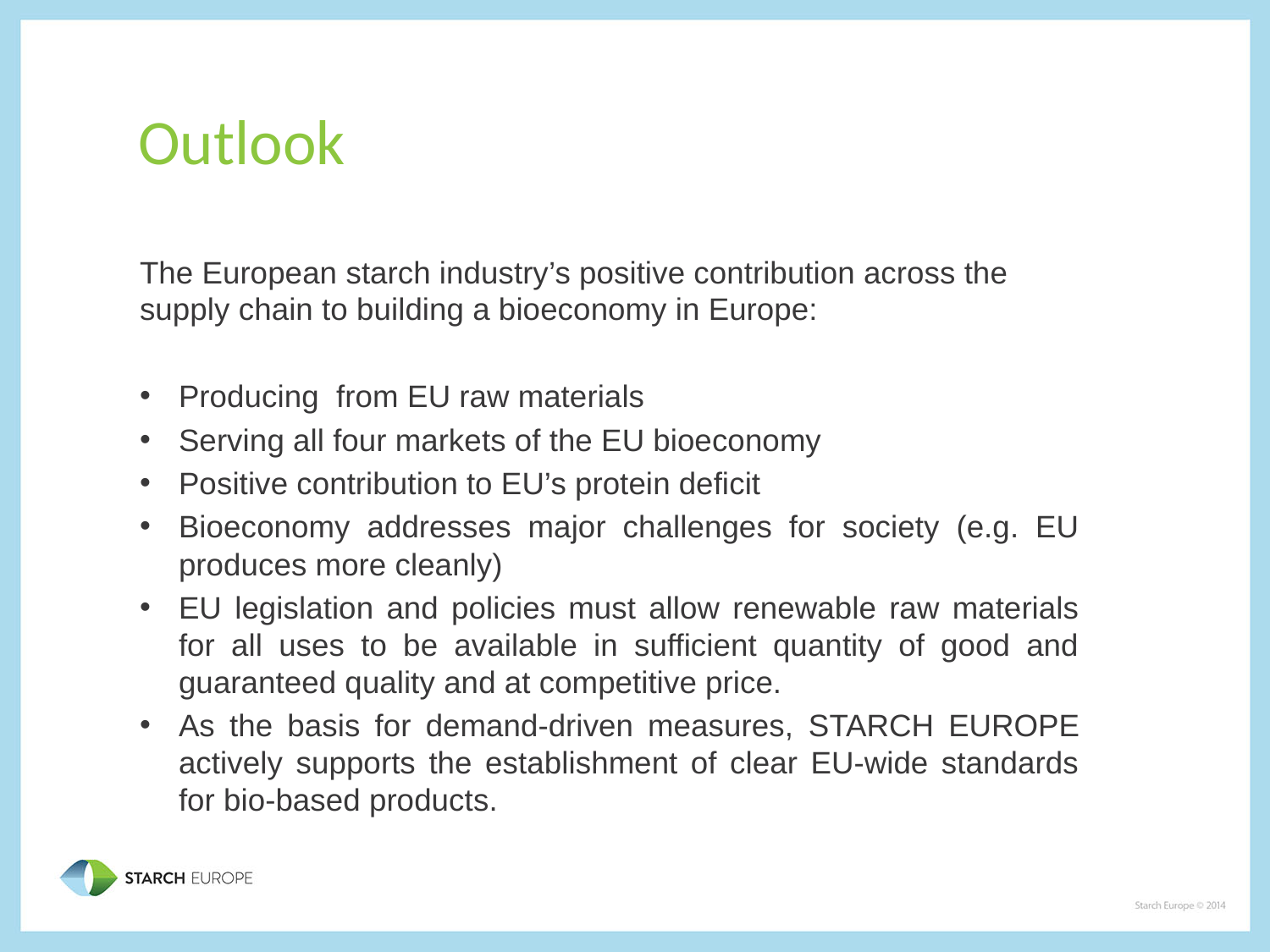

# Outlook
The European starch industry’s positive contribution across the supply chain to building a bioeconomy in Europe:

Producing  from EU raw materials
Serving all four markets of the EU bioeconomy
Positive contribution to EU’s protein deficit
Bioeconomy addresses major challenges for society (e.g. EU produces more cleanly)
EU legislation and policies must allow renewable raw materials for all uses to be available in sufficient quantity of good and guaranteed quality and at competitive price.
As the basis for demand-driven measures, STARCH EUROPE actively supports the establishment of clear EU-wide standards for bio-based products.